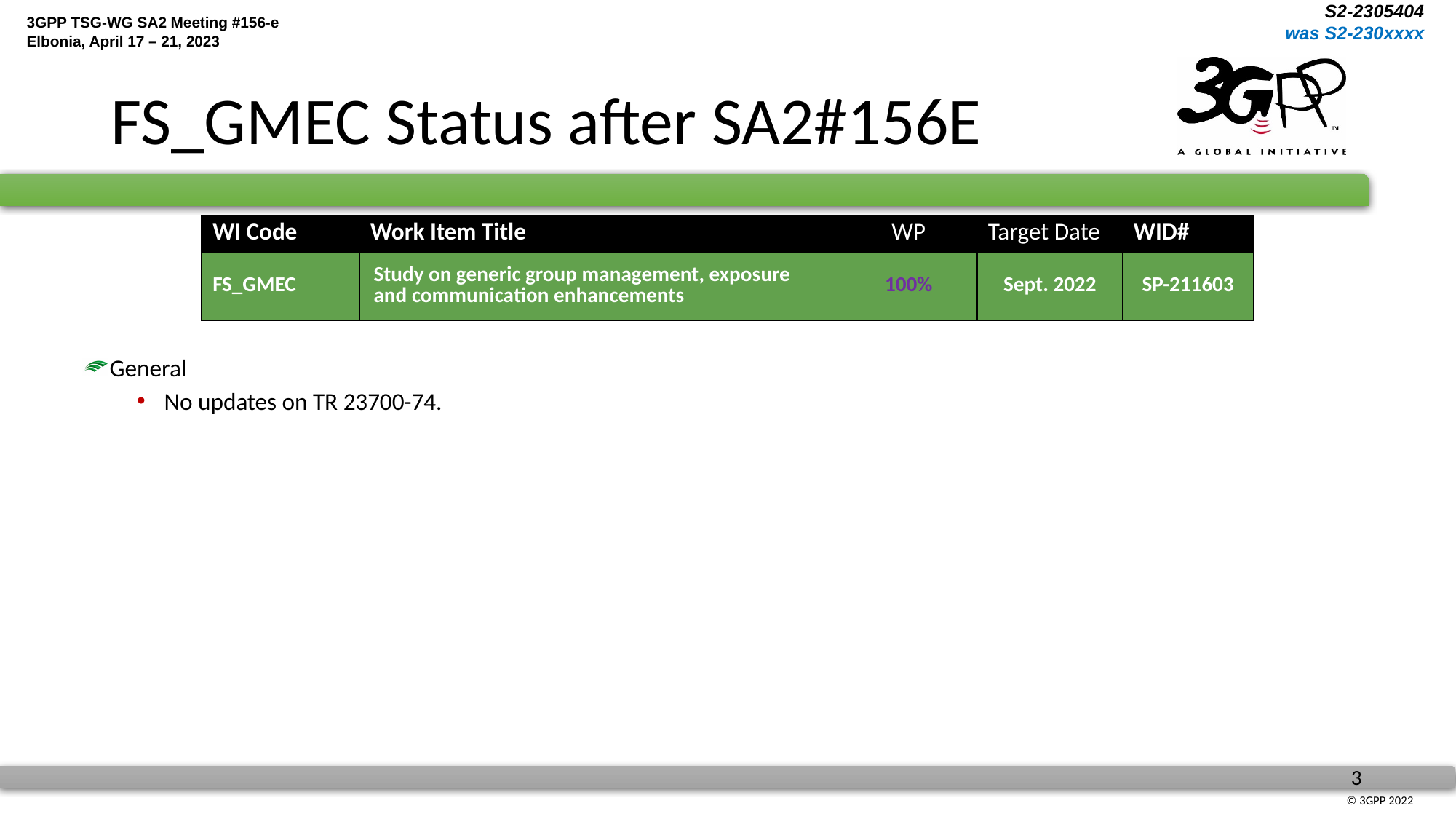

# FS_GMEC Status after SA2#156E
| WI Code | Work Item Title | WP | Target Date | WID# |
| --- | --- | --- | --- | --- |
| FS\_GMEC | Study on generic group management, exposure and communication enhancements | 100% | Sept. 2022 | SP-211603 |
General
No updates on TR 23700-74.